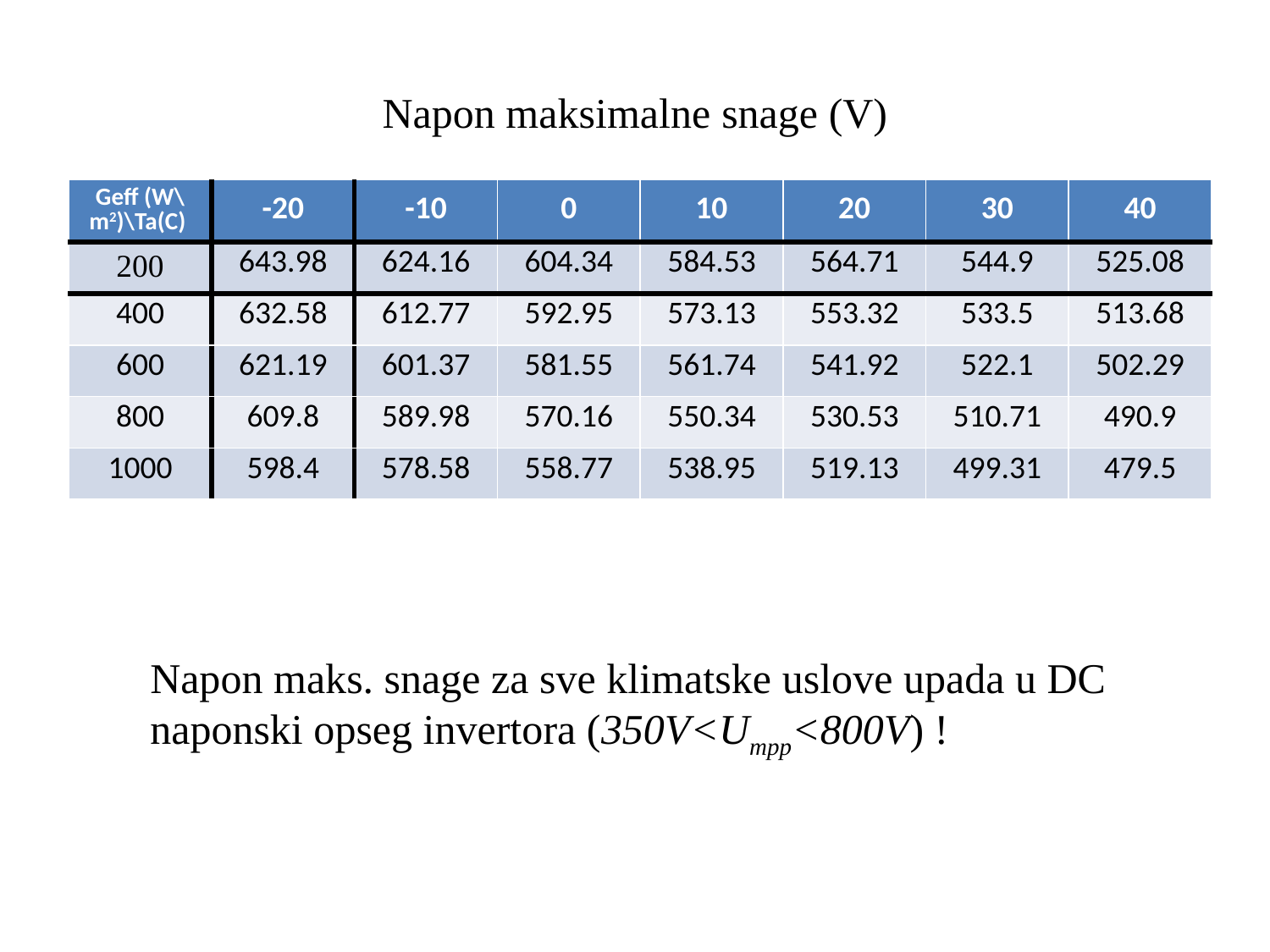

# Napon maksimalne snage (V)
| Geff (W\m2)\Ta(C) | -20 | -10 | 0 | 10 | 20 | 30 | 40 |
| --- | --- | --- | --- | --- | --- | --- | --- |
| 200 | 643.98 | 624.16 | 604.34 | 584.53 | 564.71 | 544.9 | 525.08 |
| 400 | 632.58 | 612.77 | 592.95 | 573.13 | 553.32 | 533.5 | 513.68 |
| 600 | 621.19 | 601.37 | 581.55 | 561.74 | 541.92 | 522.1 | 502.29 |
| 800 | 609.8 | 589.98 | 570.16 | 550.34 | 530.53 | 510.71 | 490.9 |
| 1000 | 598.4 | 578.58 | 558.77 | 538.95 | 519.13 | 499.31 | 479.5 |
Napon maks. snage za sve klimatske uslove upada u DC naponski opseg invertora (350V<Umpp<800V) !